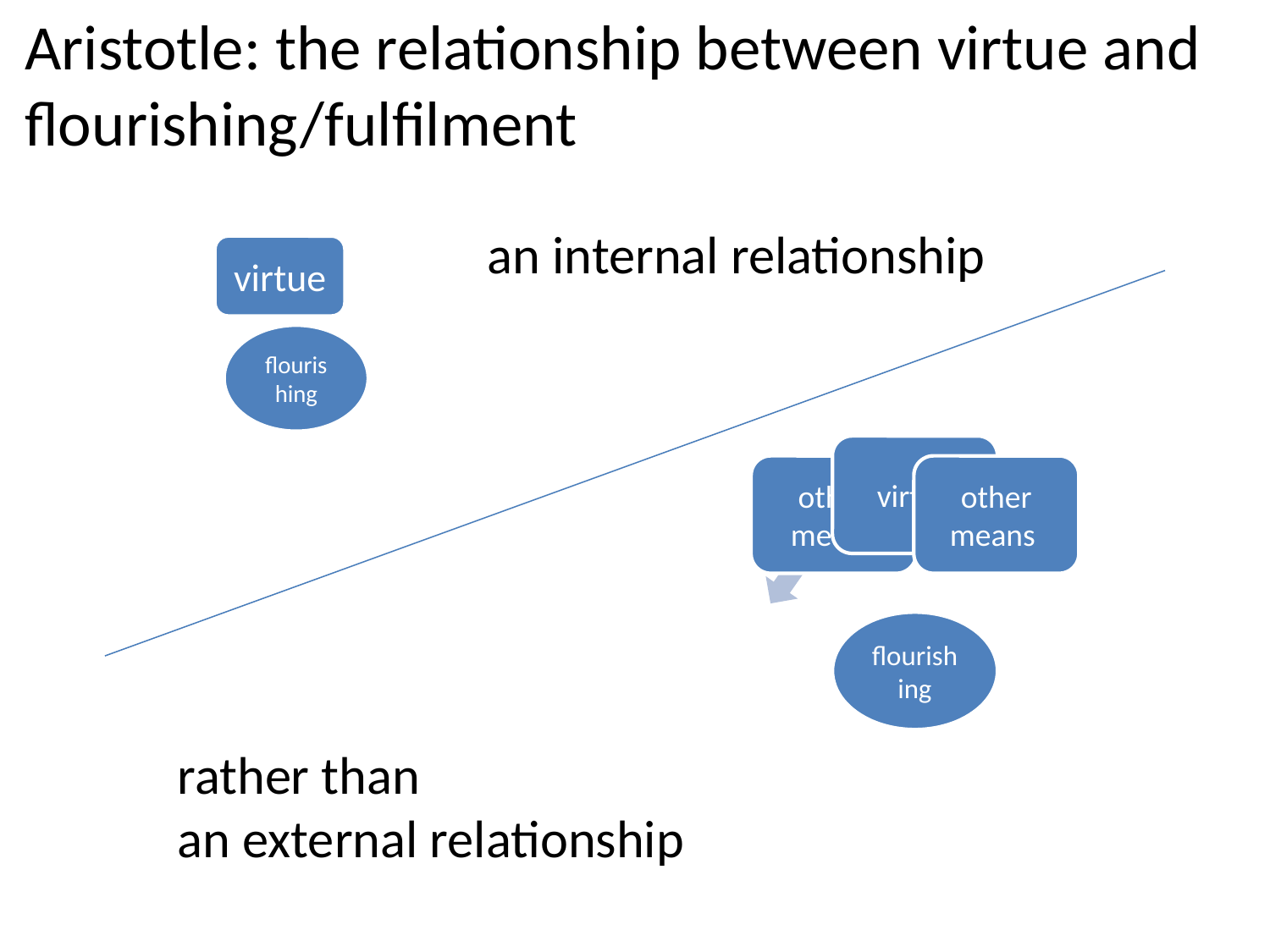

Aristotle: the relationship between virtue and flourishing/fulfilment
flourishing
an internal relationship
virtue
flourishing
other means
virtue
other means
rather than
an external relationship